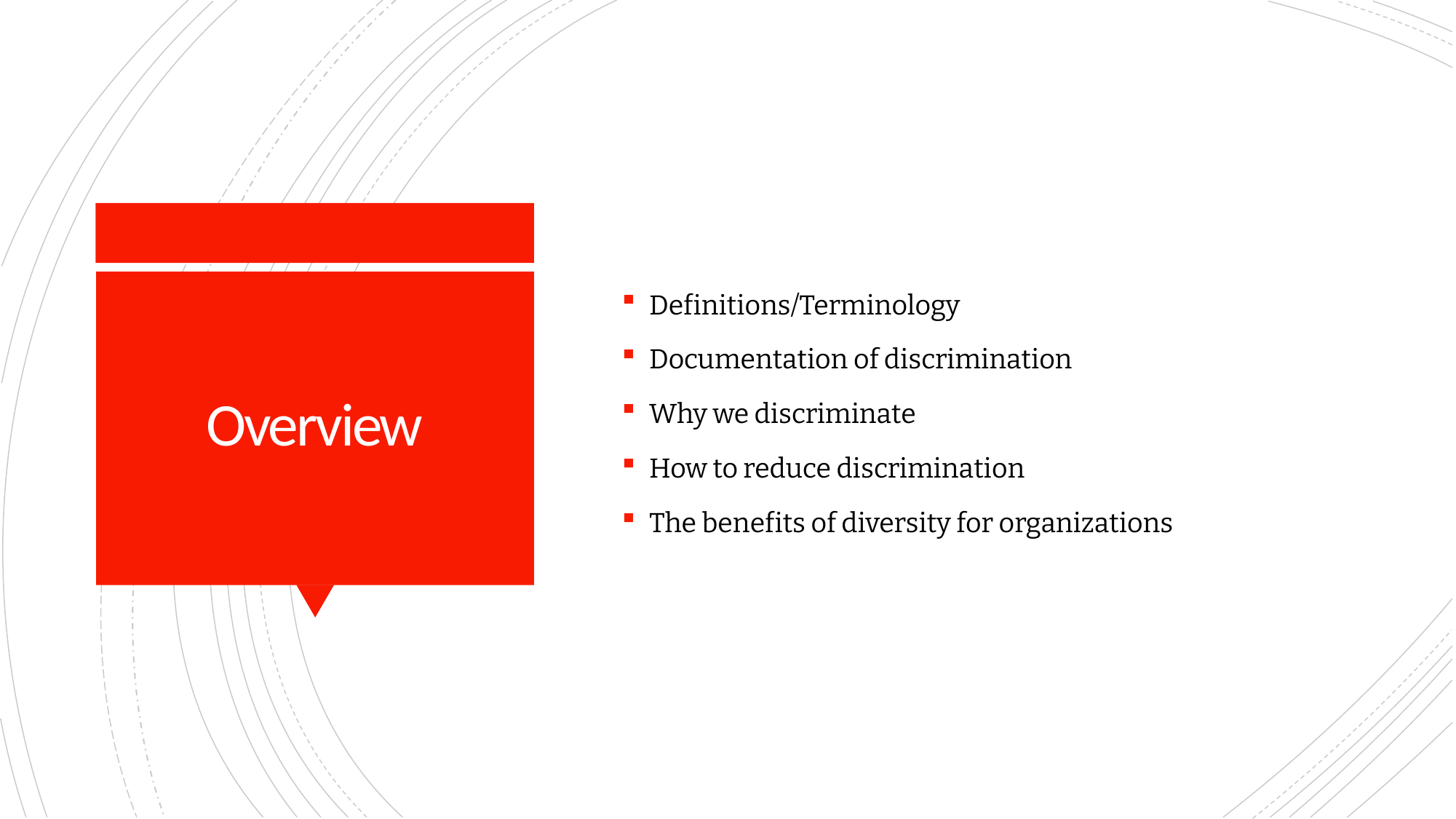

Definitions/Terminology
Documentation of discrimination
Why we discriminate
How to reduce discrimination
The benefits of diversity for organizations
# Overview